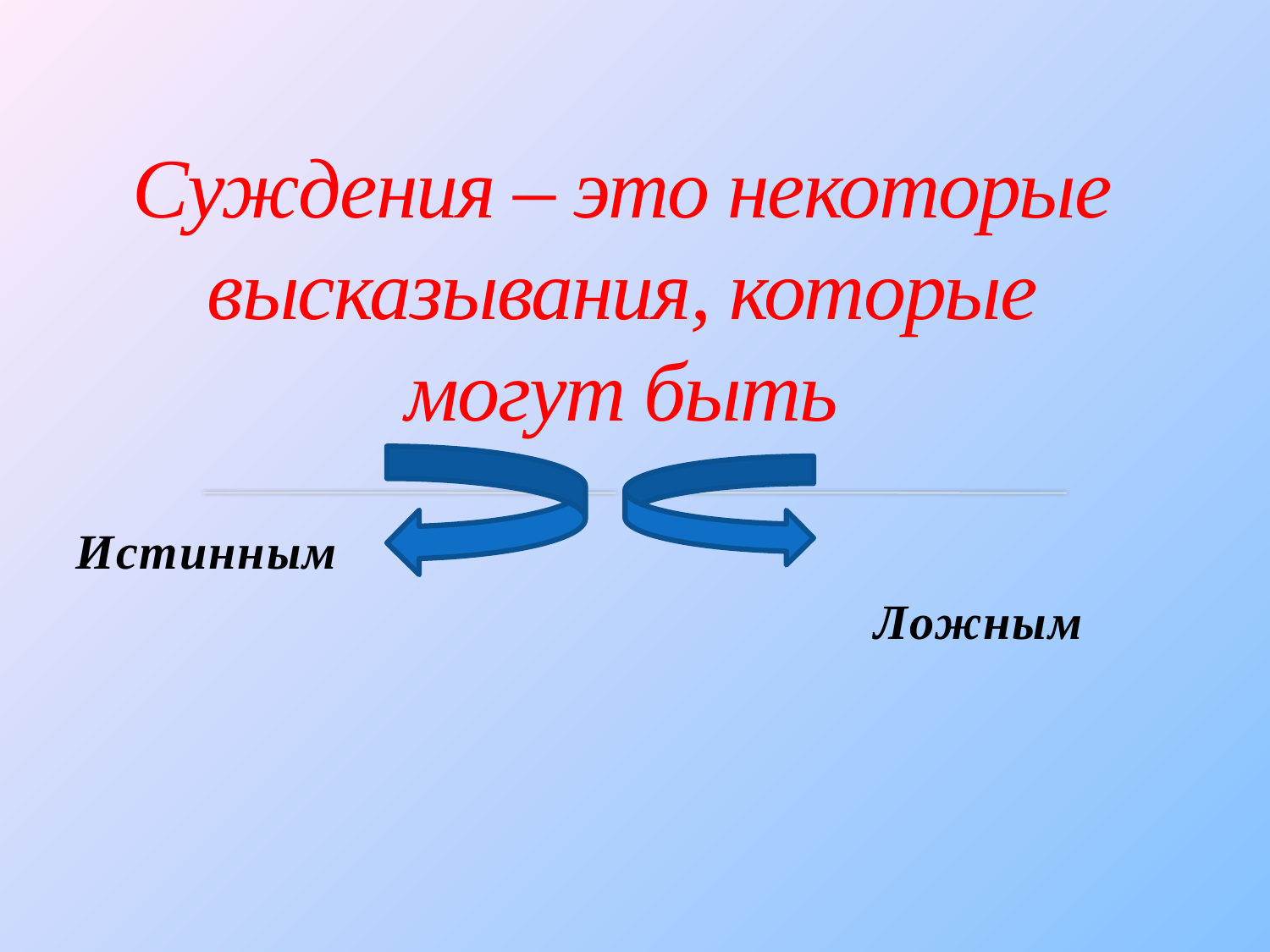

# Суждения – это некоторые высказывания, которые могут быть

Истинным
                                                                   Ложным